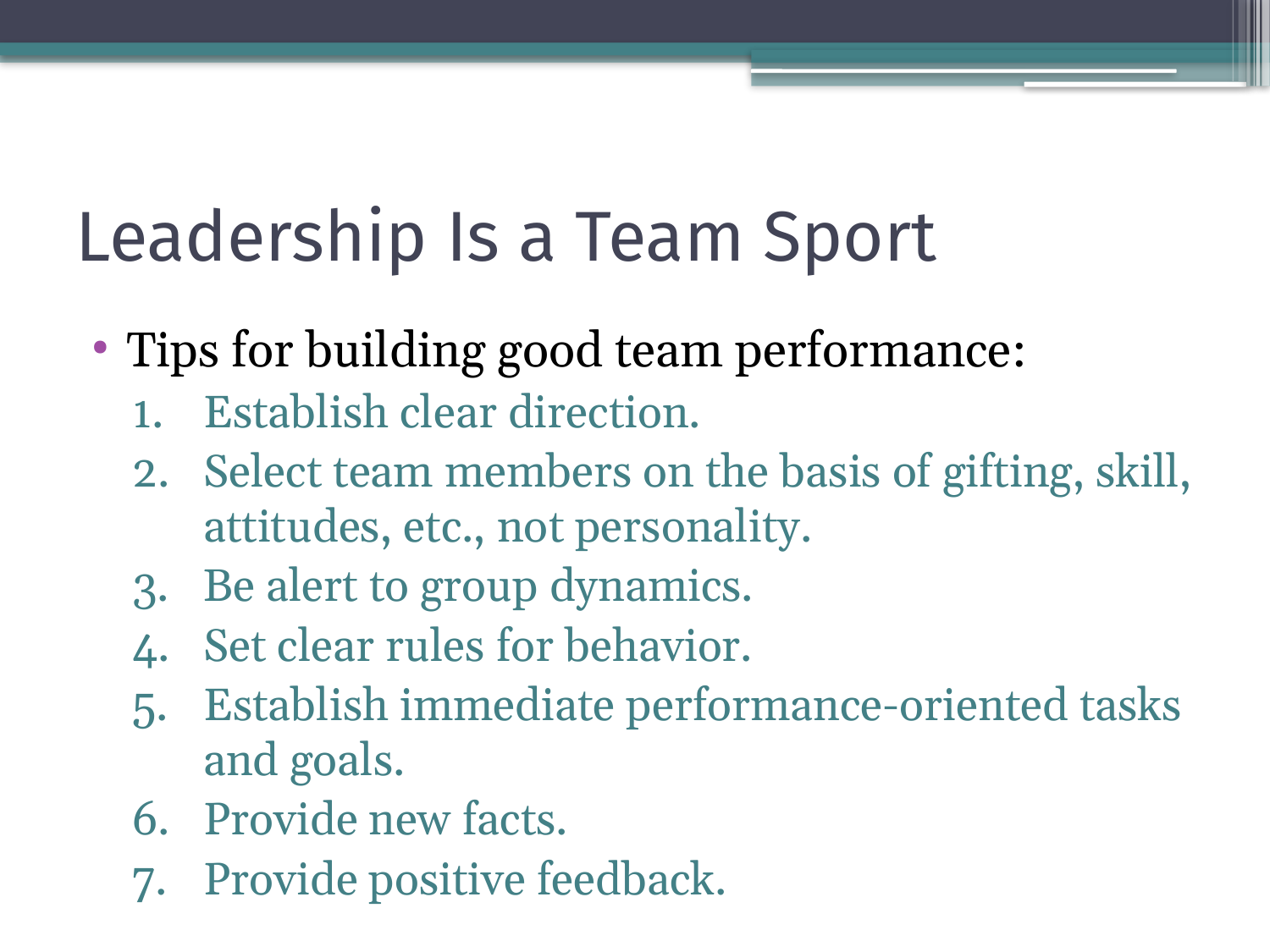

# Leadership Is a Team Sport
Tips for building good team performance:
Establish clear direction.
Select team members on the basis of gifting, skill, attitudes, etc., not personality.
Be alert to group dynamics.
Set clear rules for behavior.
Establish immediate performance-oriented tasks and goals.
Provide new facts.
Provide positive feedback.